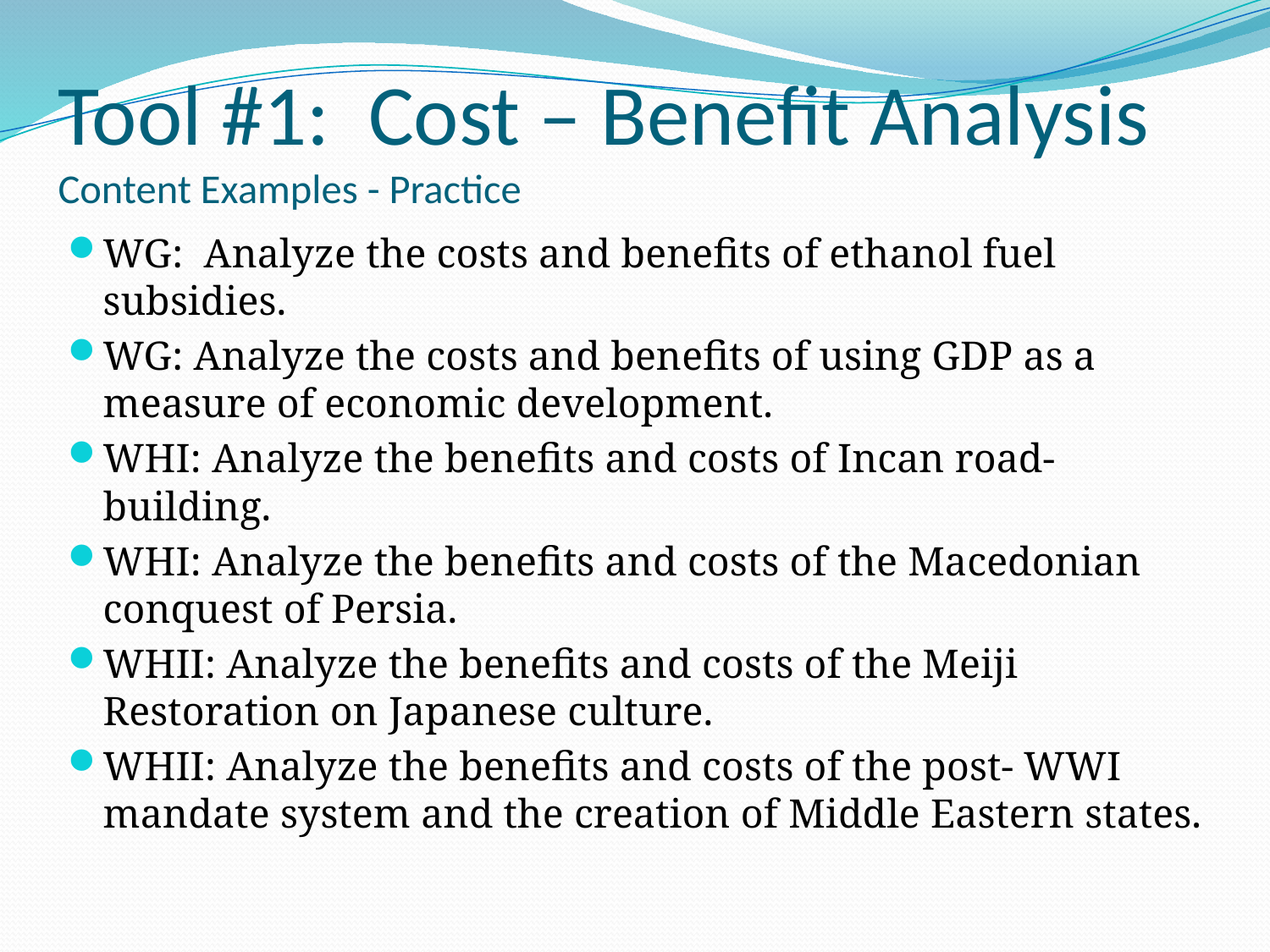

# Tool #1:  Cost – Benefit Analysis Content Examples - Practice
WG:  Analyze the costs and benefits of ethanol fuel subsidies.
WG: Analyze the costs and benefits of using GDP as a measure of economic development.
WHI: Analyze the benefits and costs of Incan road-building.
WHI: Analyze the benefits and costs of the Macedonian conquest of Persia.
WHII: Analyze the benefits and costs of the Meiji Restoration on Japanese culture.
WHII: Analyze the benefits and costs of the post- WWI mandate system and the creation of Middle Eastern states.